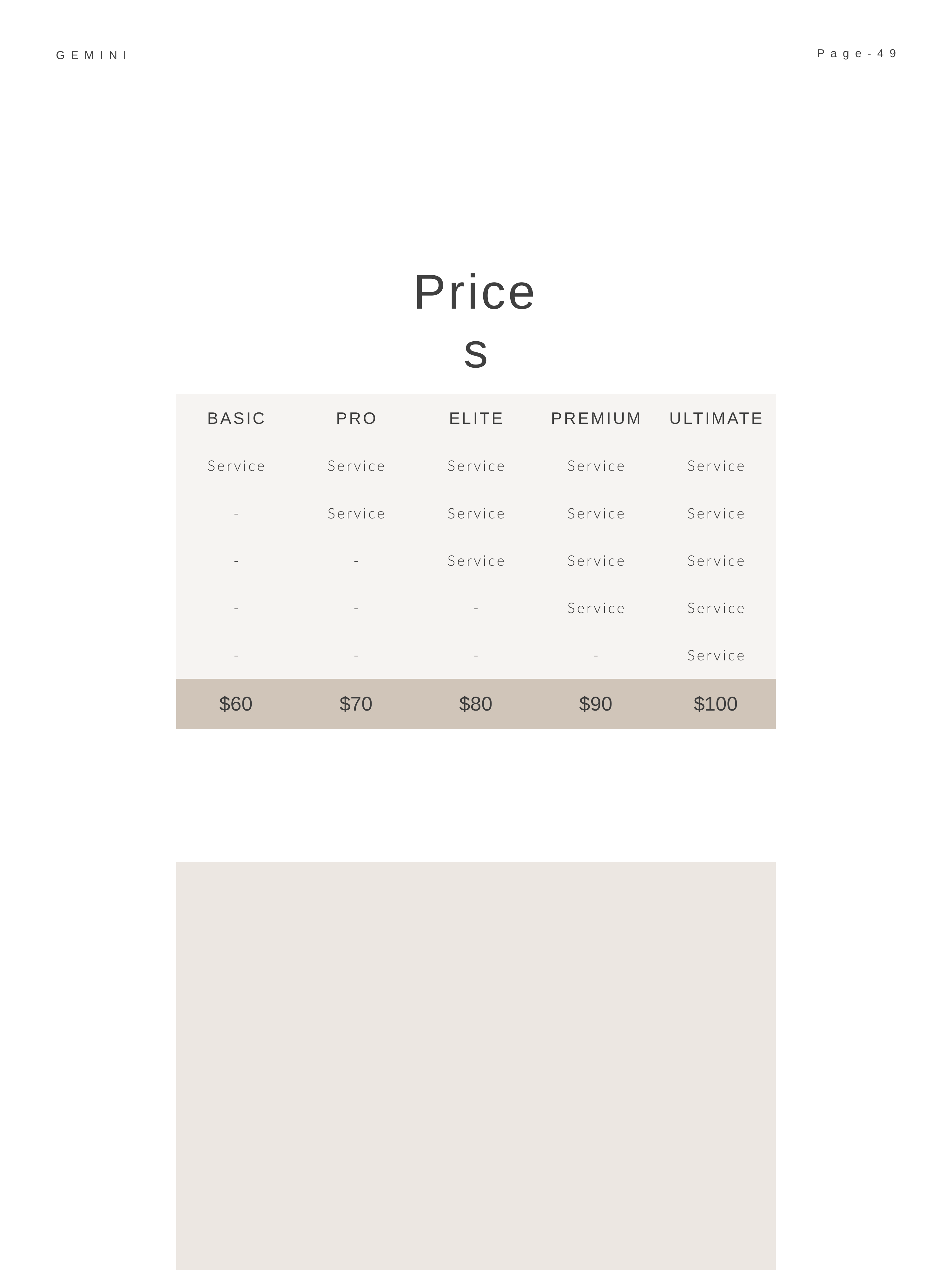

Page-49
GEMINI
Prices
| BASIC | PRO | ELITE | PREMIUM | ULTIMATE |
| --- | --- | --- | --- | --- |
| Service | Service | Service | Service | Service |
| - | Service | Service | Service | Service |
| - | - | Service | Service | Service |
| - | - | - | Service | Service |
| - | - | - | - | Service |
| $60 | $70 | $80 | $90 | $100 |